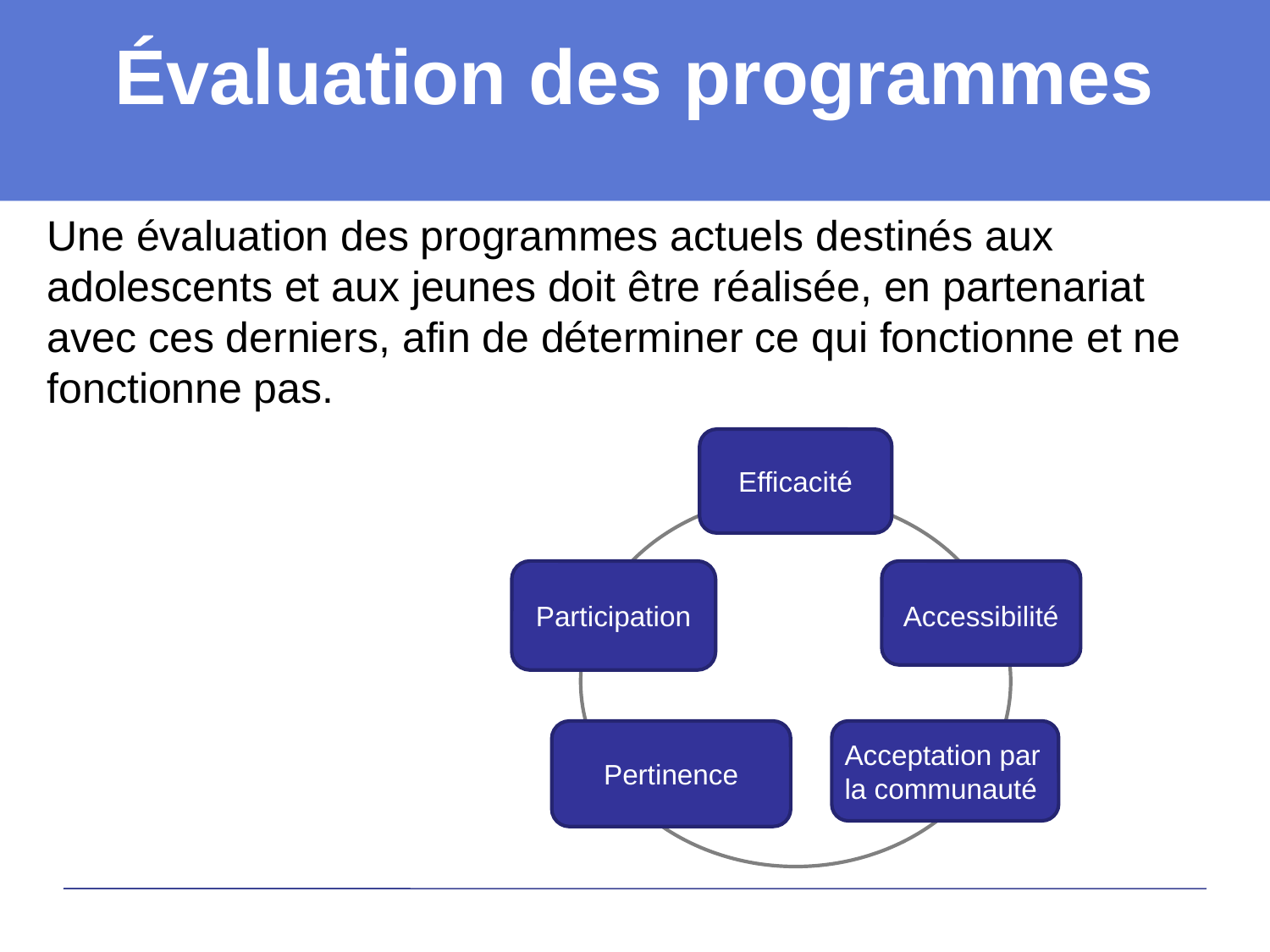

Évaluation des programmes

Une évaluation des programmes actuels destinés aux adolescents et aux jeunes doit être réalisée, en partenariat avec ces derniers, afin de déterminer ce qui fonctionne et ne fonctionne pas.

Efficacité

Accessibilité

Participation

Pertinence

Acceptation par la communauté